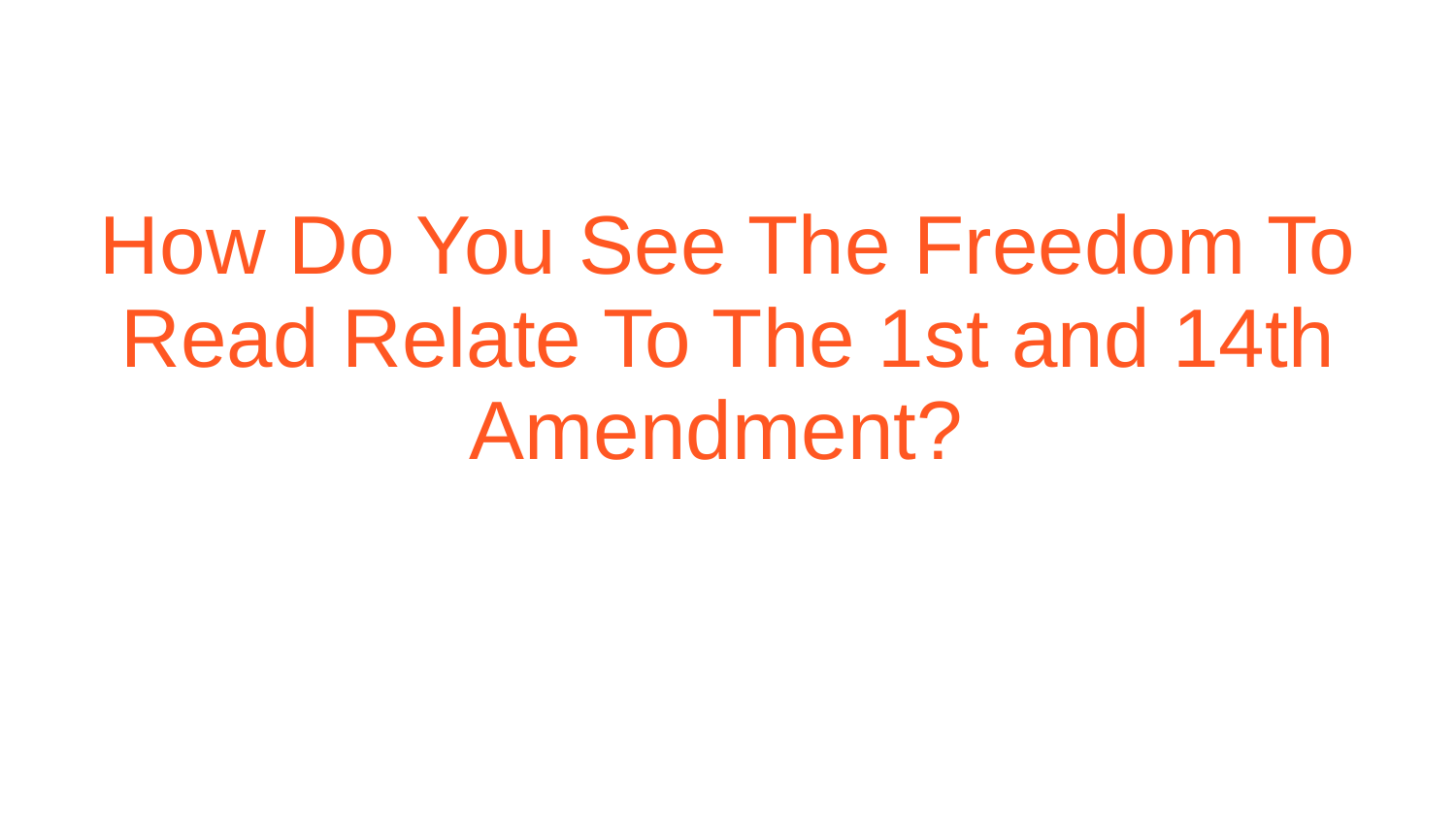

How Do You See The Freedom To Read Relate To The 1st and 14th Amendment?